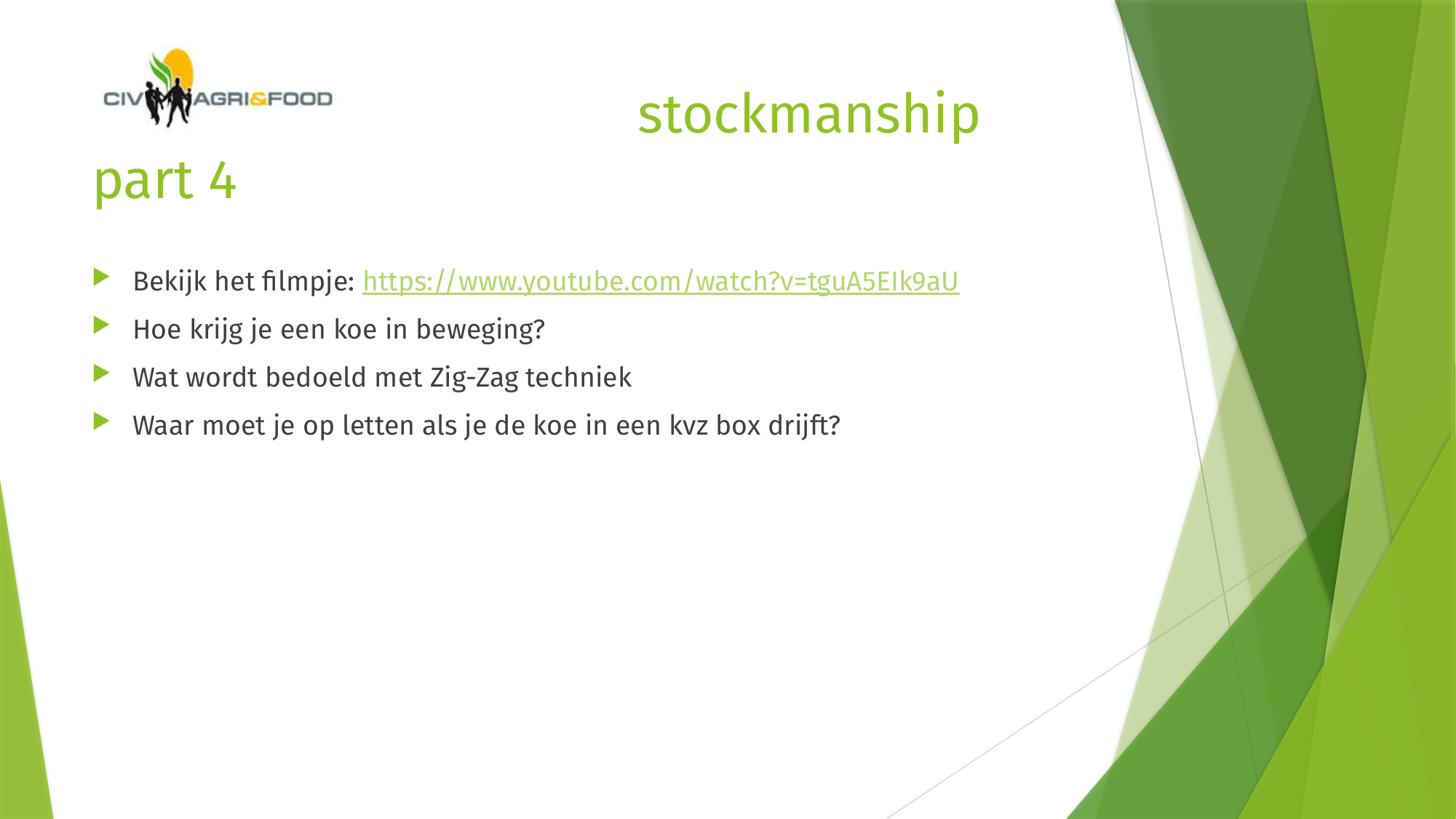

# stockmanship part 4
Bekijk het filmpje: https://www.youtube.com/watch?v=tguA5EIk9aU
Hoe krijg je een koe in beweging?
Wat wordt bedoeld met Zig-Zag techniek
Waar moet je op letten als je de koe in een kvz box drijft?